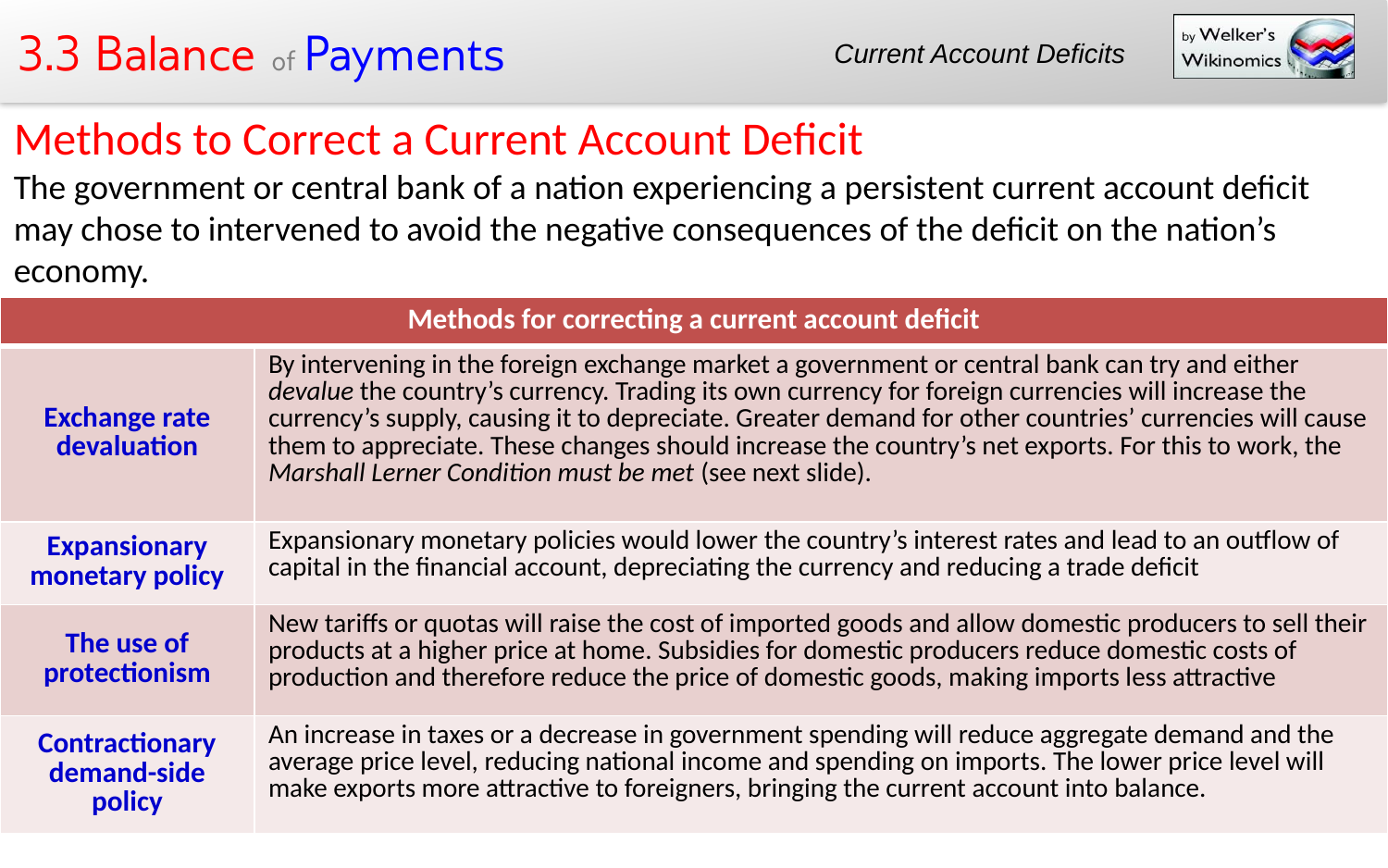

Current Account Deficits
Methods to Correct a Current Account Deficit
The government or central bank of a nation experiencing a persistent current account deficit may chose to intervened to avoid the negative consequences of the deficit on the nation’s economy.

| Methods for correcting a current account deficit |  |
| --- | --- |
| Exchange rate devaluation | By intervening in the foreign exchange market a government or central bank can try and either devalue the country’s currency. Trading its own currency for foreign currencies will increase the currency’s supply, causing it to depreciate. Greater demand for other countries’ currencies will cause them to appreciate. These changes should increase the country’s net exports. For this to work, the Marshall Lerner Condition must be met (see next slide). |
| Expansionary monetary policy | Expansionary monetary policies would lower the country’s interest rates and lead to an outflow of capital in the financial account, depreciating the currency and reducing a trade deficit |
| The use of protectionism | New tariffs or quotas will raise the cost of imported goods and allow domestic producers to sell their products at a higher price at home. Subsidies for domestic producers reduce domestic costs of production and therefore reduce the price of domestic goods, making imports less attractive |
| Contractionary demand-side policy | An increase in taxes or a decrease in government spending will reduce aggregate demand and the average price level, reducing national income and spending on imports. The lower price level will make exports more attractive to foreigners, bringing the current account into balance. |